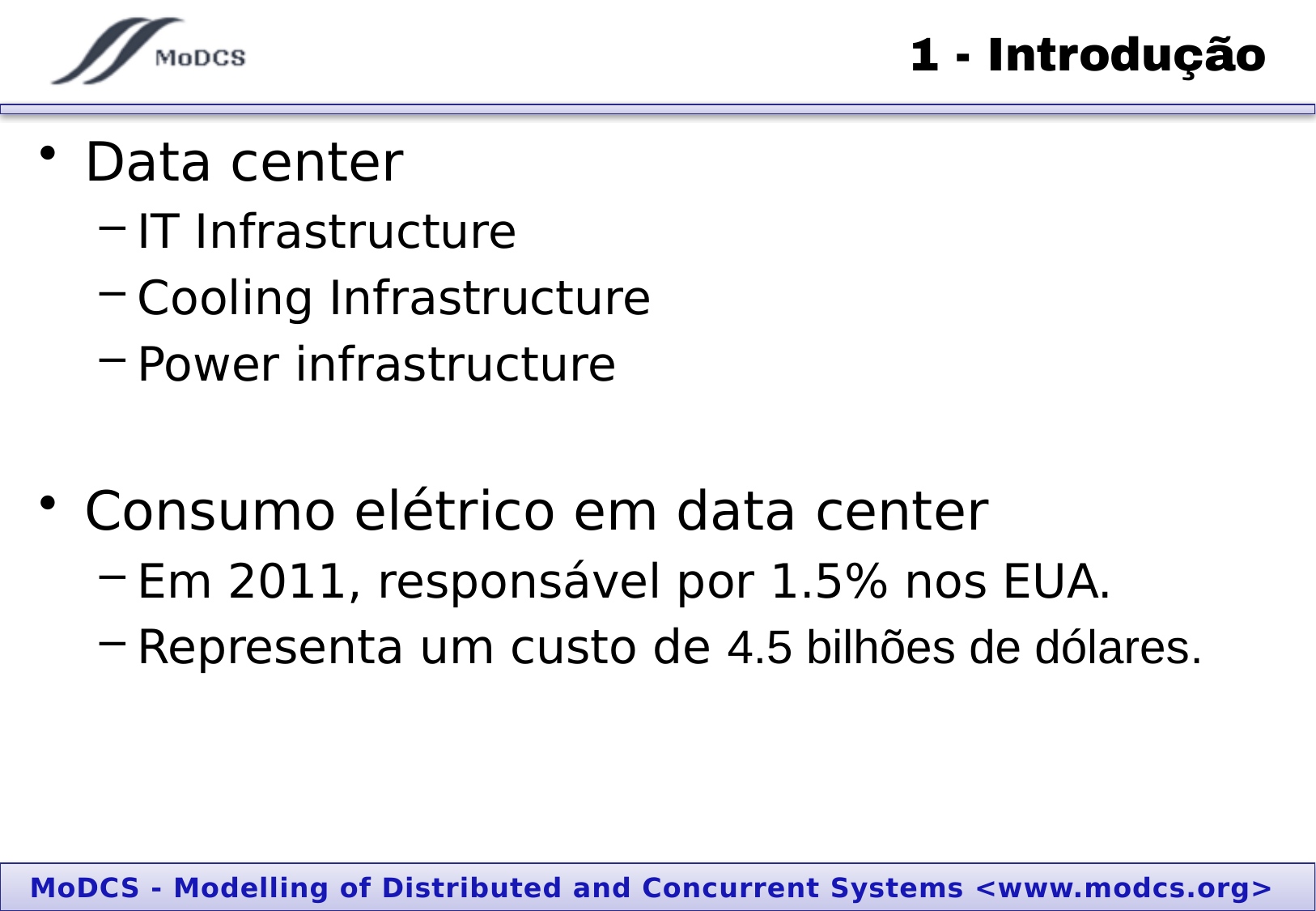

# 1 - Introdução
Data center
IT Infrastructure
Cooling Infrastructure
Power infrastructure

Consumo elétrico em data center
Em 2011, responsável por 1.5% nos EUA.
Representa um custo de 4.5 bilhões de dólares.